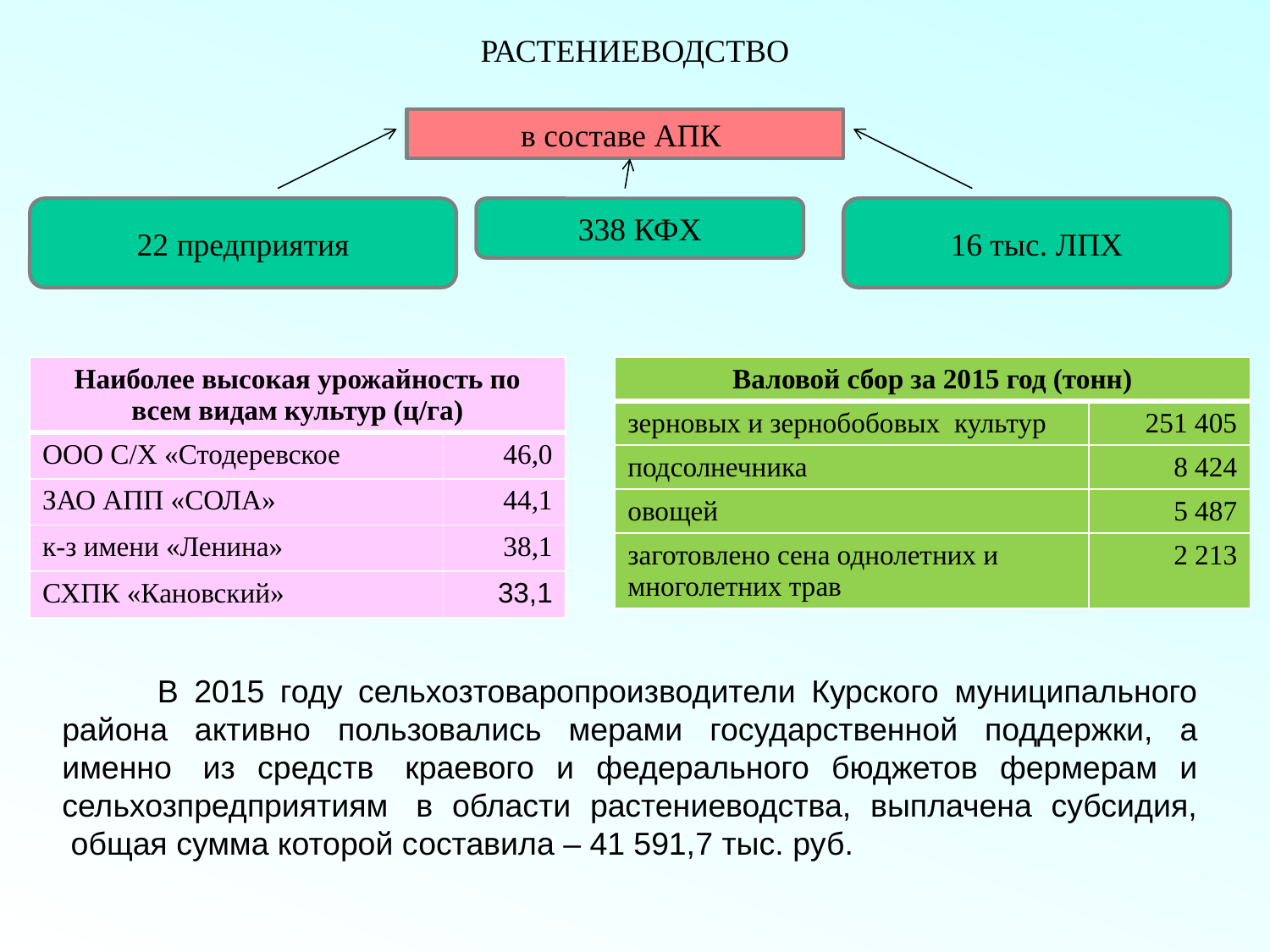

# РАСТЕНИЕВОДСТВО
в составе АПК
22 предприятия
338 КФХ
16 тыс. ЛПХ
| Наиболее высокая урожайность по всем видам культур (ц/га) |  |
| --- | --- |
| ООО С/Х «Стодеревское | 46,0 |
| ЗАО АПП «СОЛА» | 44,1 |
| к-з имени «Ленина» | 38,1 |
| СХПК «Кановский» | 33,1 |
| Валовой сбор за 2015 год (тонн) |  |
| --- | --- |
| зерновых и зернобобовых  культур | 251 405 |
| подсолнечника | 8 424 |
| овощей | 5 487 |
| заготовлено сена однолетних и многолетних трав | 2 213 |
      В 2015 году сельхозтоваропроизводители Курского муниципального района активно пользовались мерами государственной поддержки, а именно  из средств  краевого и федерального бюджетов фермерам и сельхозпредприятиям  в области растениеводства, выплачена субсидия,  общая сумма которой составила – 41 591,7 тыс. руб.